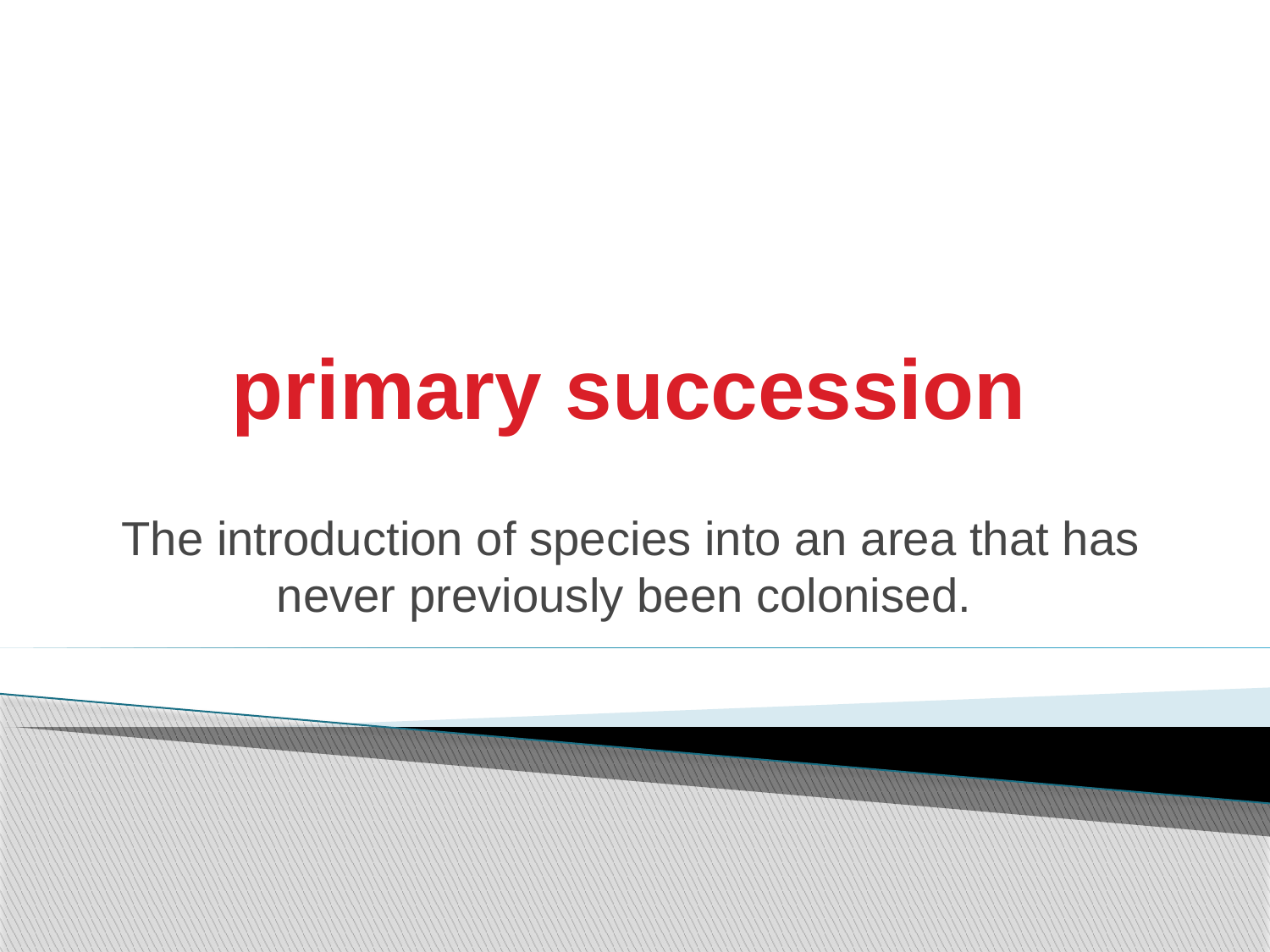

# primary succession
The introduction of species into an area that has never previously been colonised.